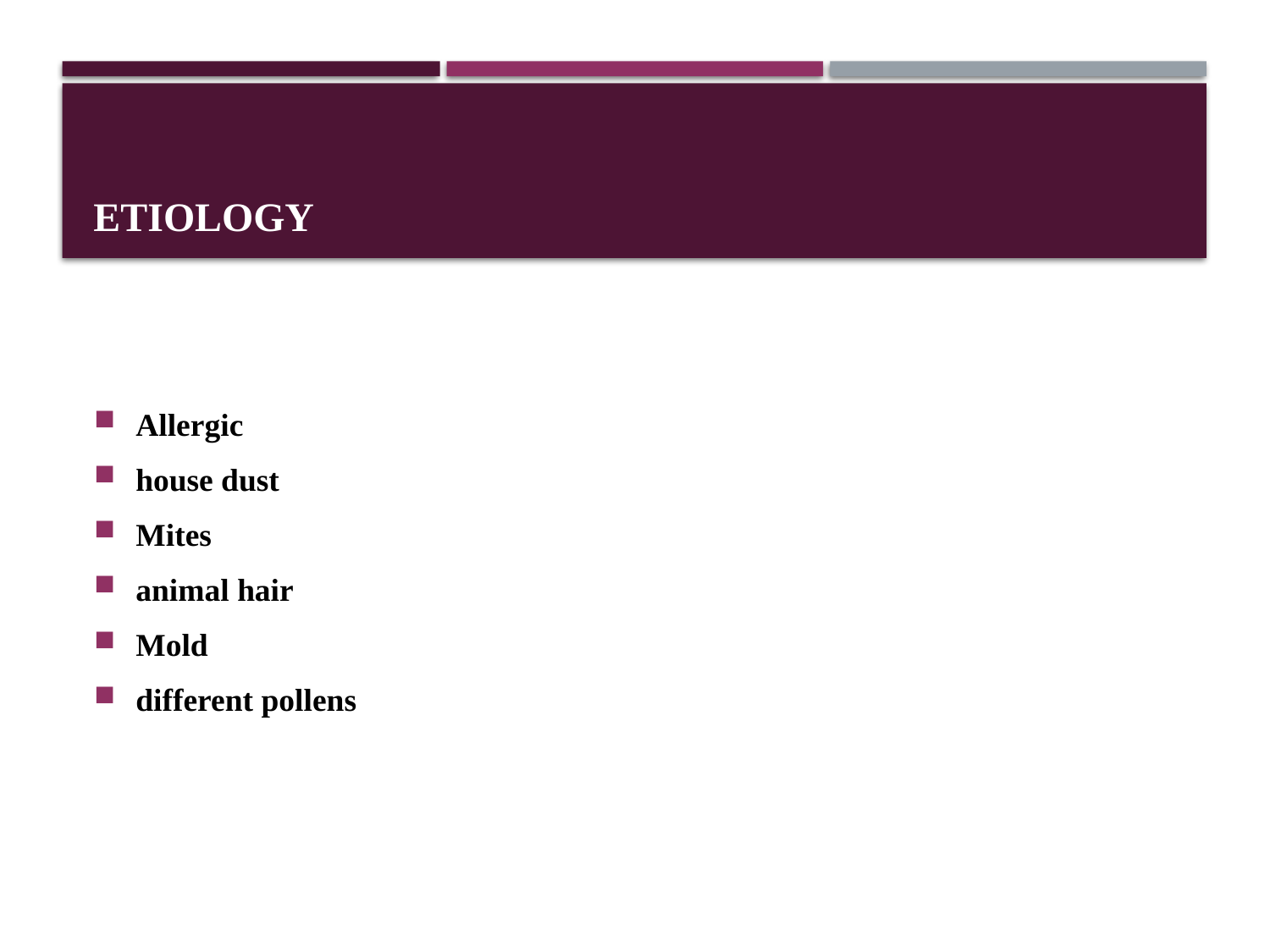

# ETIOLOGY
Allergic
house dust
Mites
animal hair
Mold
different pollens